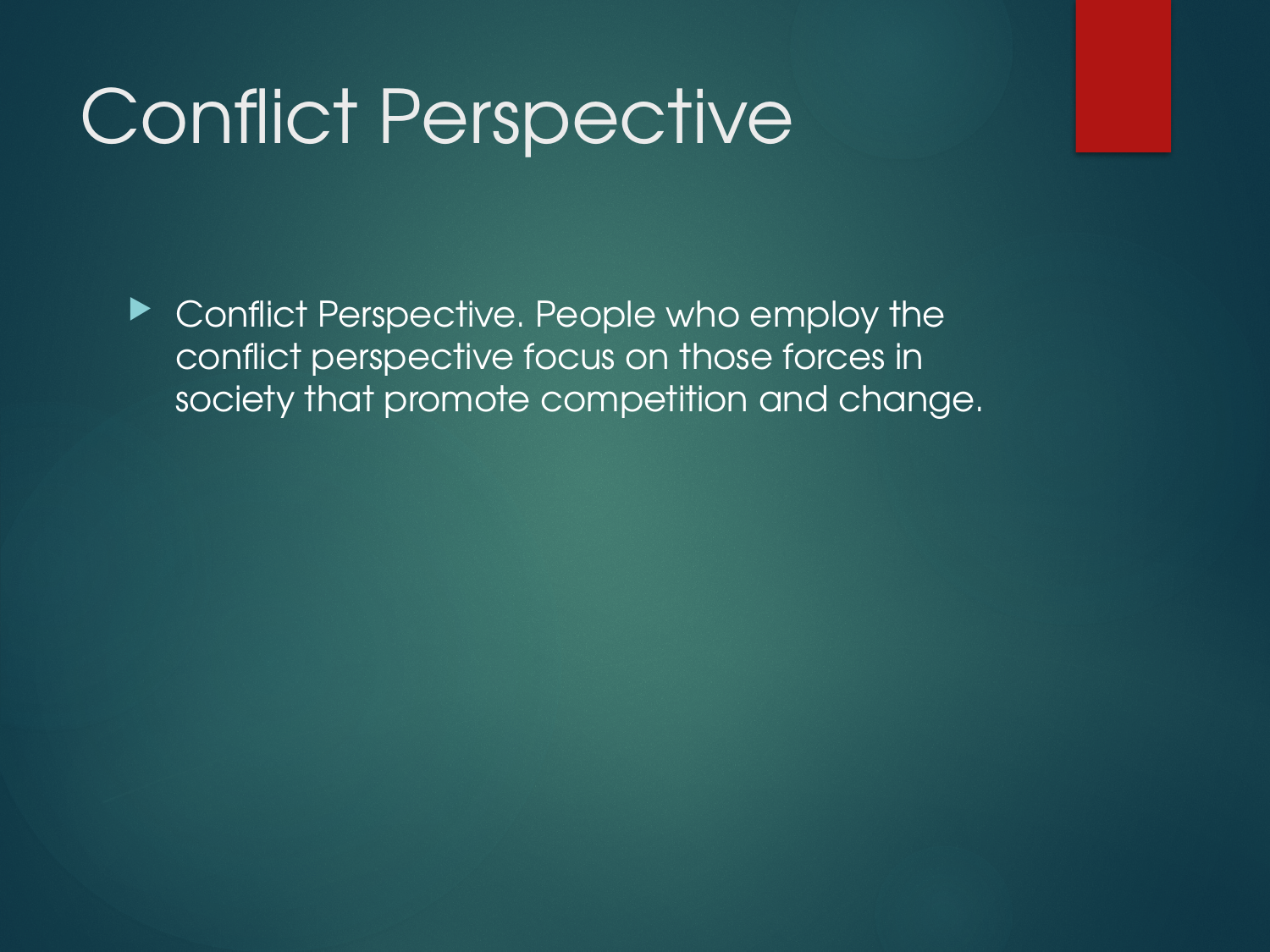

# Conflict Perspective
Conflict Perspective. People who employ the conflict perspective focus on those forces in society that promote competition and change.